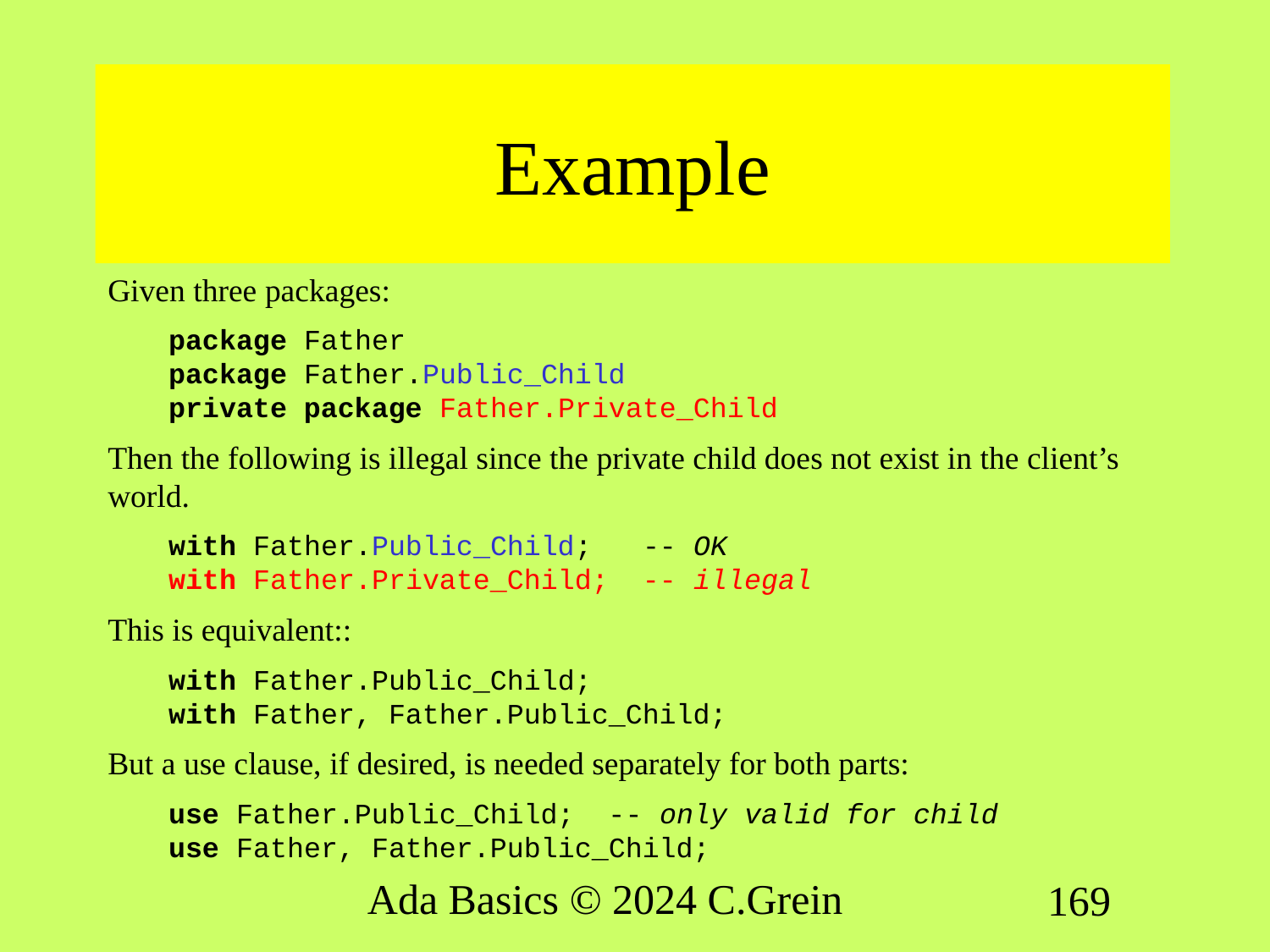

# Example
Given three packages:
package Father
package Father.Public_Child
private package Father.Private_Child
Then the following is illegal since the private child does not exist in the client’s world.
with Father.Public_Child;   -- OK
with Father.Private_Child;  -- illegal
This is equivalent::
with Father.Public_Child;
with Father, Father.Public_Child;
But a use clause, if desired, is needed separately for both parts:
use Father.Public_Child;  -- only valid for child
use Father, Father.Public_Child;

Ada Basics © 2024 C.Grein
169